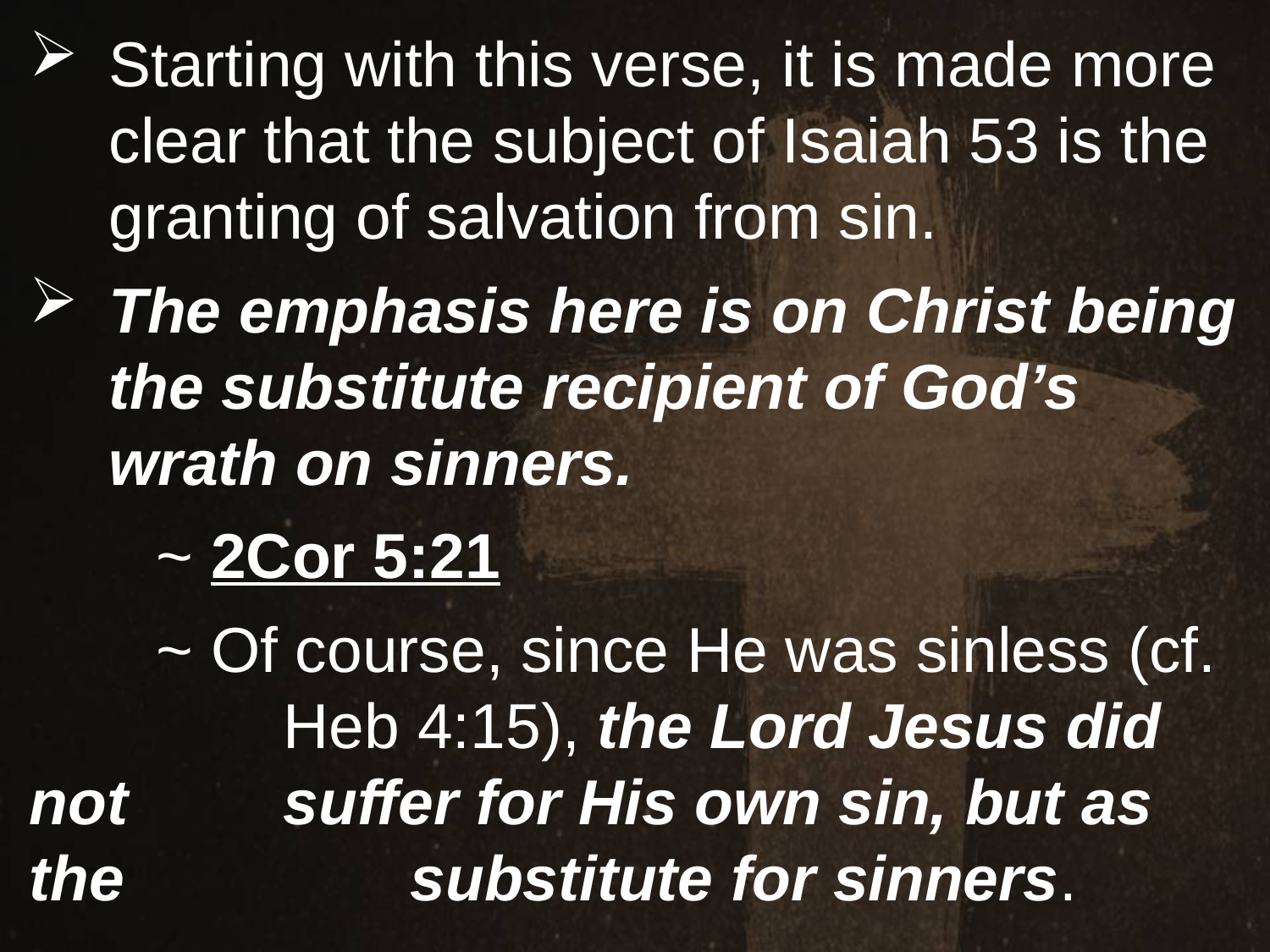

Starting with this verse, it is made more clear that the subject of Isaiah 53 is the granting of salvation from sin.
The emphasis here is on Christ being the substitute recipient of God’s wrath on sinners.
	~ 2Cor 5:21
	~ Of course, since He was sinless (cf. 		Heb 4:15), the Lord Jesus did not 		suffer for His own sin, but as the 			substitute for sinners.